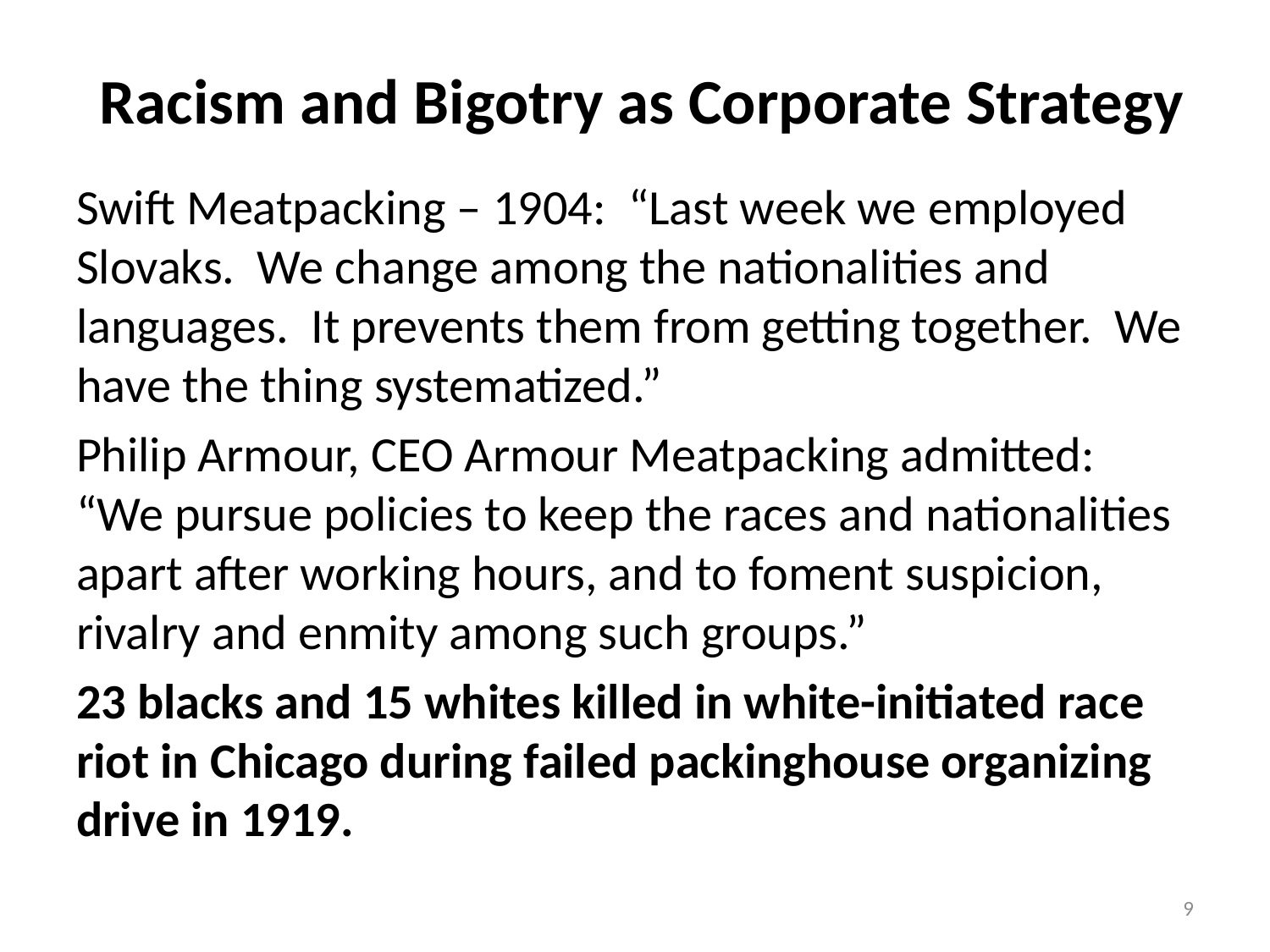

# Racism and Bigotry as Corporate Strategy
Swift Meatpacking – 1904:  “Last week we employed Slovaks.  We change among the nationalities and languages.  It prevents them from getting together.  We have the thing systematized.”
Philip Armour, CEO Armour Meatpacking admitted:  “We pursue policies to keep the races and nationalities apart after working hours, and to foment suspicion, rivalry and enmity among such groups.”
23 blacks and 15 whites killed in white-initiated race riot in Chicago during failed packinghouse organizing drive in 1919.
9